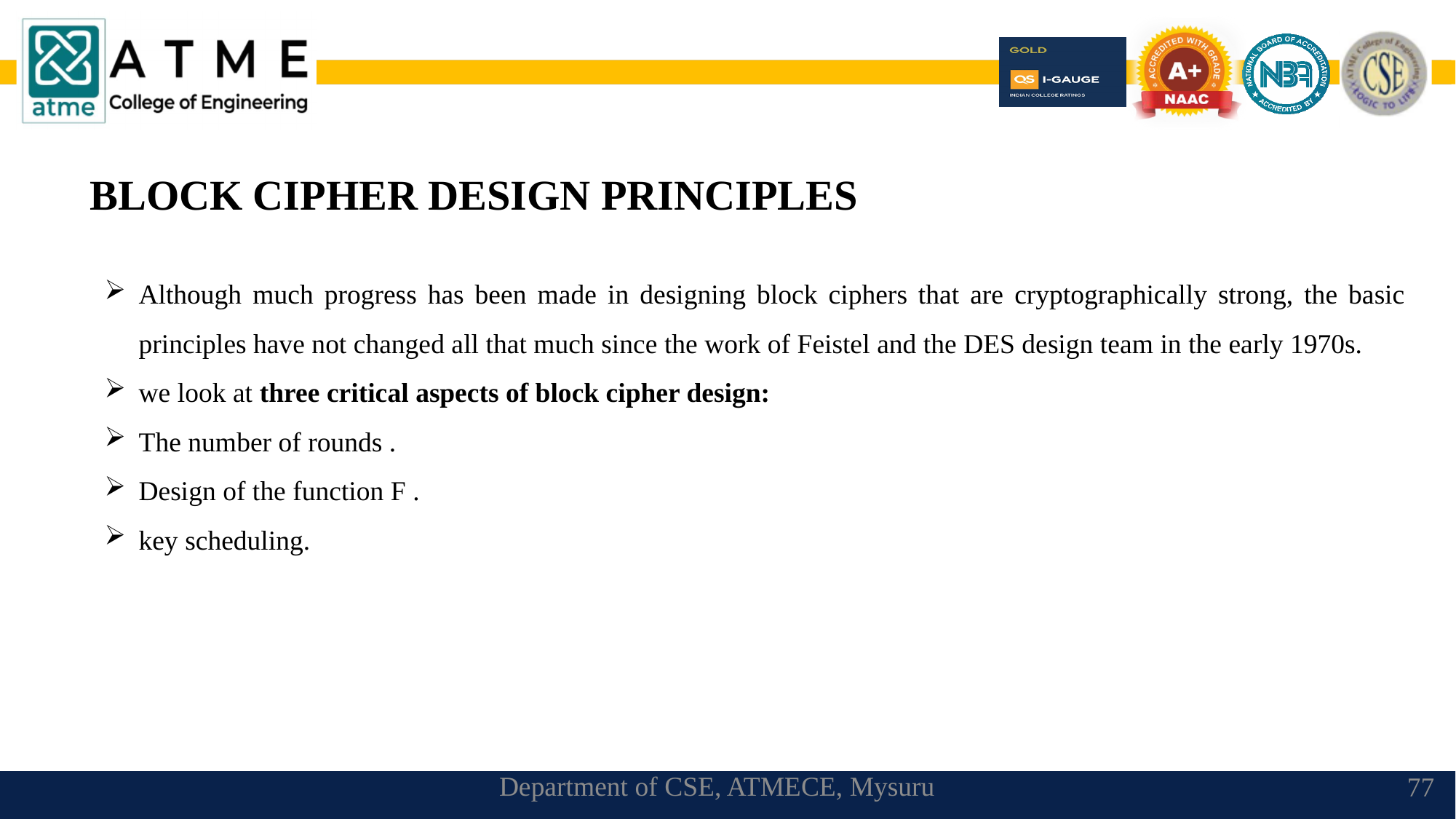

BLOCK CIPHER DESIGN PRINCIPLES
Although much progress has been made in designing block ciphers that are cryptographically strong, the basic principles have not changed all that much since the work of Feistel and the DES design team in the early 1970s.
we look at three critical aspects of block cipher design:
The number of rounds .
Design of the function F .
key scheduling.

Department of CSE, ATMECE, Mysuru
77